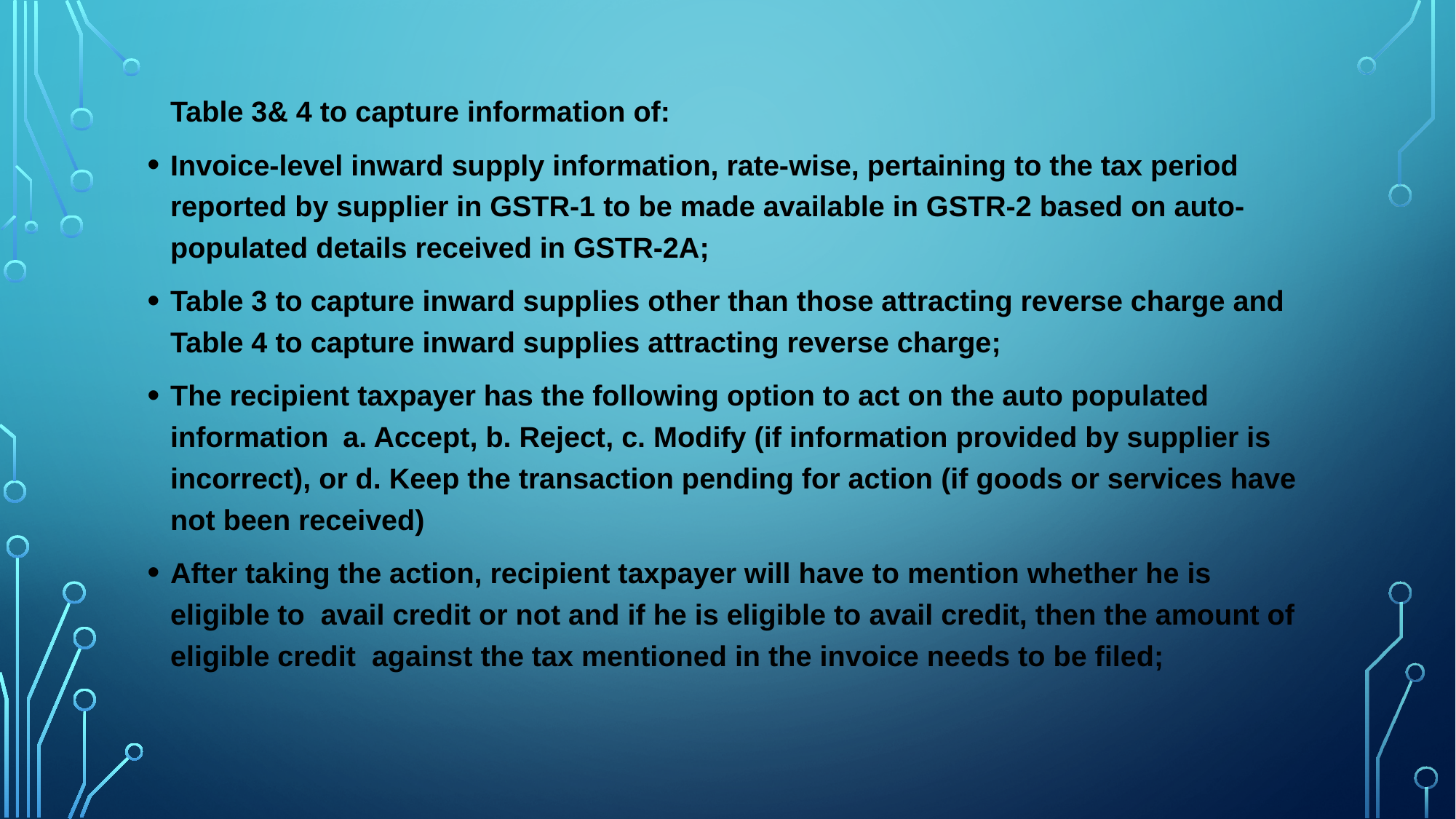

Table 3& 4 to capture information of:
Invoice-level inward supply information, rate-wise, pertaining to the tax period reported by supplier in GSTR-1 to be made available in GSTR-2 based on auto-populated details received in GSTR-2A;
Table 3 to capture inward supplies other than those attracting reverse charge and Table 4 to capture inward supplies attracting reverse charge;
The recipient taxpayer has the following option to act on the auto populated information 	a. Accept, b. Reject, c. Modify (if information provided by supplier is incorrect), or d. Keep the transaction pending for action (if goods or services have not been received)
After taking the action, recipient taxpayer will have to mention whether he is eligible to  avail credit or not and if he is eligible to avail credit, then the amount of eligible credit  against the tax mentioned in the invoice needs to be filed;